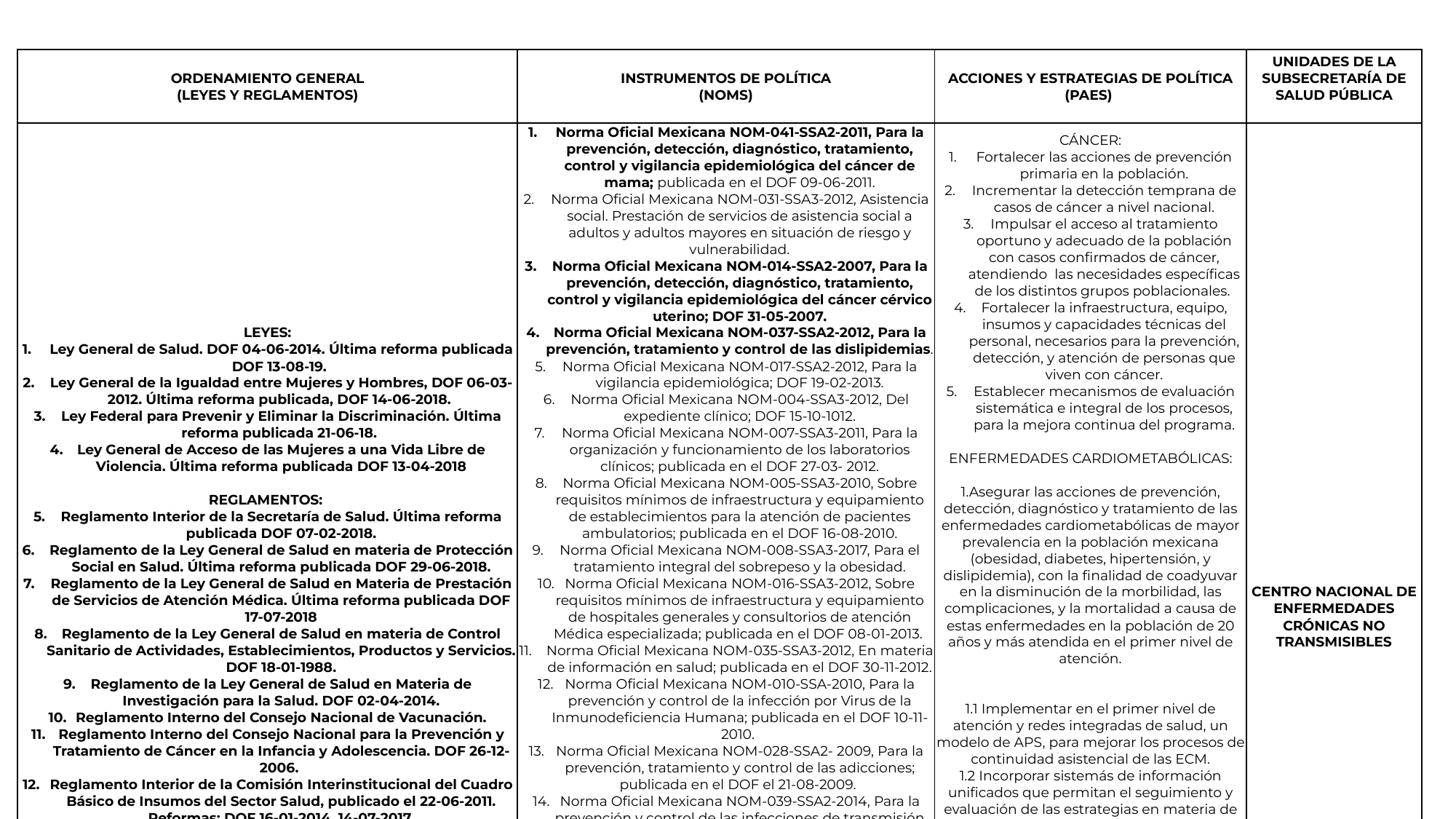

| ORDENAMIENTO GENERAL (LEYES Y REGLAMENTOS) | INSTRUMENTOS DE POLÍTICA (NOMS) | ACCIONES Y ESTRATEGIAS DE POLÍTICA (PAES) | UNIDADES DE LA SUBSECRETARÍA DE SALUD PÚBLICA |
| --- | --- | --- | --- |
| LEYES: Ley General de Salud. DOF 04-06-2014. Última reforma publicada DOF 13-08-19. Ley General de la Igualdad entre Mujeres y Hombres, DOF 06-03-2012. Última reforma publicada, DOF 14-06-2018. Ley Federal para Prevenir y Eliminar la Discriminación. Última reforma publicada 21-06-18. Ley General de Acceso de las Mujeres a una Vida Libre de Violencia. Última reforma publicada DOF 13-04-2018 REGLAMENTOS: Reglamento Interior de la Secretaría de Salud. Última reforma publicada DOF 07-02-2018. Reglamento de la Ley General de Salud en materia de Protección Social en Salud. Última reforma publicada DOF 29-06-2018. Reglamento de la Ley General de Salud en Materia de Prestación de Servicios de Atención Médica. Última reforma publicada DOF 17-07-2018 Reglamento de la Ley General de Salud en materia de Control Sanitario de Actividades, Establecimientos, Productos y Servicios. DOF 18-01-1988. Reglamento de la Ley General de Salud en Materia de Investigación para la Salud. DOF 02-04-2014. Reglamento Interno del Consejo Nacional de Vacunación. Reglamento Interno del Consejo Nacional para la Prevención y Tratamiento de Cáncer en la Infancia y Adolescencia. DOF 26-12-2006. Reglamento Interior de la Comisión Interinstitucional del Cuadro Básico de Insumos del Sector Salud, publicado el 22-06-2011. Reformas: DOF 16-01-2014, 14-07-2017. Reglamento de Insumos para la Salud, publicado el 04-02-1998. Reformas: DOF 19-09-2003, 02-01-2008, 14-03-2014. | Norma Oficial Mexicana NOM-041-SSA2-2011, Para la prevención, detección, diagnóstico, tratamiento, control y vigilancia epidemiológica del cáncer de mama; publicada en el DOF 09-06-2011. Norma Oficial Mexicana NOM-031-SSA3-2012, Asistencia social. Prestación de servicios de asistencia social a adultos y adultos mayores en situación de riesgo y vulnerabilidad. Norma Oficial Mexicana NOM-014-SSA2-2007, Para la prevención, detección, diagnóstico, tratamiento, control y vigilancia epidemiológica del cáncer cérvico uterino; DOF 31-05-2007. Norma Oficial Mexicana NOM-037-SSA2-2012, Para la prevención, tratamiento y control de las dislipidemias. Norma Oficial Mexicana NOM-017-SSA2-2012, Para la vigilancia epidemiológica; DOF 19-02-2013. Norma Oficial Mexicana NOM-004-SSA3-2012, Del expediente clínico; DOF 15-10-1012. Norma Oficial Mexicana NOM-007-SSA3-2011, Para la organización y funcionamiento de los laboratorios clínicos; publicada en el DOF 27-03- 2012. Norma Oficial Mexicana NOM-005-SSA3-2010, Sobre requisitos mínimos de infraestructura y equipamiento de establecimientos para la atención de pacientes ambulatorios; publicada en el DOF 16-08-2010. Norma Oficial Mexicana NOM-008-SSA3-2017, Para el tratamiento integral del sobrepeso y la obesidad. Norma Oficial Mexicana NOM-016-SSA3-2012, Sobre requisitos mínimos de infraestructura y equipamiento de hospitales generales y consultorios de atención Médica especializada; publicada en el DOF 08-01-2013. Norma Oficial Mexicana NOM-035-SSA3-2012, En materia de información en salud; publicada en el DOF 30-11-2012. Norma Oficial Mexicana NOM-010-SSA-2010, Para la prevención y control de la infección por Virus de la Inmunodeficiencia Humana; publicada en el DOF 10-11-2010. Norma Oficial Mexicana NOM-028-SSA2- 2009, Para la prevención, tratamiento y control de las adicciones; publicada en el DOF el 21-08-2009. Norma Oficial Mexicana NOM-039-SSA2-2014, Para la prevención y control de las infecciones de transmisión sexual; publicada en el DOF el 01-06-2017. Norma Oficial Mexicana NOM-024-SSA3-2012, Sistemas de Información de Registro Electrónico para la Salud. Intercambio de Información en Salud. Norma Oficial Mexicana NOM-015-SSA3-2012, Para la atención integral a personas con discapacidad. Norma Oficial Mexicana NOM-030-SSA2-2009, Para la prevención, detección, diagnóstico, tratamiento y control de la hipertensión arterial sistémica. Norma Oficial Mexicana NOM-015-SSA2-2010, Para la prevención, tratamiento y control de la diabetes mellitus. 1Norma Oficial Mexicana NOM-043-SSA2-2012, Servicios básicos de salud. Promoción y educación para la salud en materia alimentaria. Criterios para brindar orientación. | CÁNCER: Fortalecer las acciones de prevención primaria en la población. Incrementar la detección temprana de casos de cáncer a nivel nacional. Impulsar el acceso al tratamiento oportuno y adecuado de la población con casos confirmados de cáncer, atendiendo las necesidades específicas de los distintos grupos poblacionales. Fortalecer la infraestructura, equipo, insumos y capacidades técnicas del personal, necesarios para la prevención, detección, y atención de personas que viven con cáncer. Establecer mecanismos de evaluación sistemática e integral de los procesos, para la mejora continua del programa. ENFERMEDADES CARDIOMETABÓLICAS: 1.Asegurar las acciones de prevención, detección, diagnóstico y tratamiento de las enfermedades cardiometabólicas de mayor prevalencia en la población mexicana (obesidad, diabetes, hipertensión, y dislipidemia), con la finalidad de coadyuvar en la disminución de la morbilidad, las complicaciones, y la mortalidad a causa de estas enfermedades en la población de 20 años y más atendida en el primer nivel de atención. 1.1 Implementar en el primer nivel de atención y redes integradas de salud, un modelo de APS, para mejorar los procesos de continuidad asistencial de las ECM. 1.2 Incorporar sistemás de información unificados que permitan el seguimiento y evaluación de las estrategias en materia de ECM. 1.3 Incrementar las competencias profesionales en materia de ECM en el personal de salud del primer nivel de atención. 1.4 Garantizar en el Sistema Nacional de Salud, mecanismos de rectoría en materia de ECM. 1.5 Incorporar mecanismos en las redes integrales de salud, para la identificación y referencia oportuna de las principales complicaciones derivadas de las ECM, con énfasis en Infarto Agudo del Miocardio (IAM) y la Insuficiencia Renal Crónica Terminal (IRCT), en mujeres y hombres de 20 años y más. | CENTRO NACIONAL DE ENFERMEDADES CRÓNICAS NO TRANSMISIBLES |